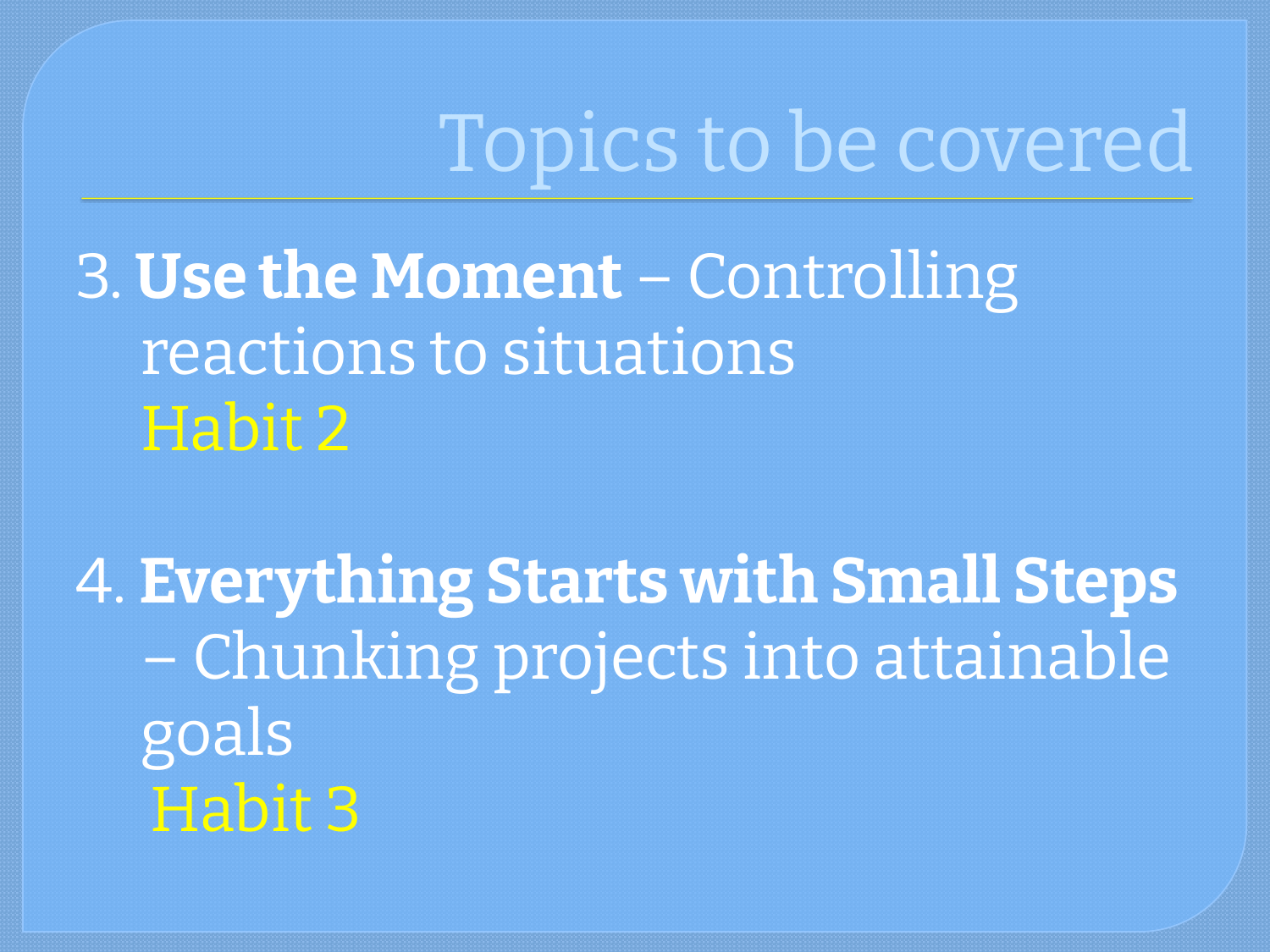

# Topics to be covered
3. Use the Moment – Controlling reactions to situations
	Habit 2

4. Everything Starts with Small Steps – Chunking projects into attainable goals
	   Habit 3